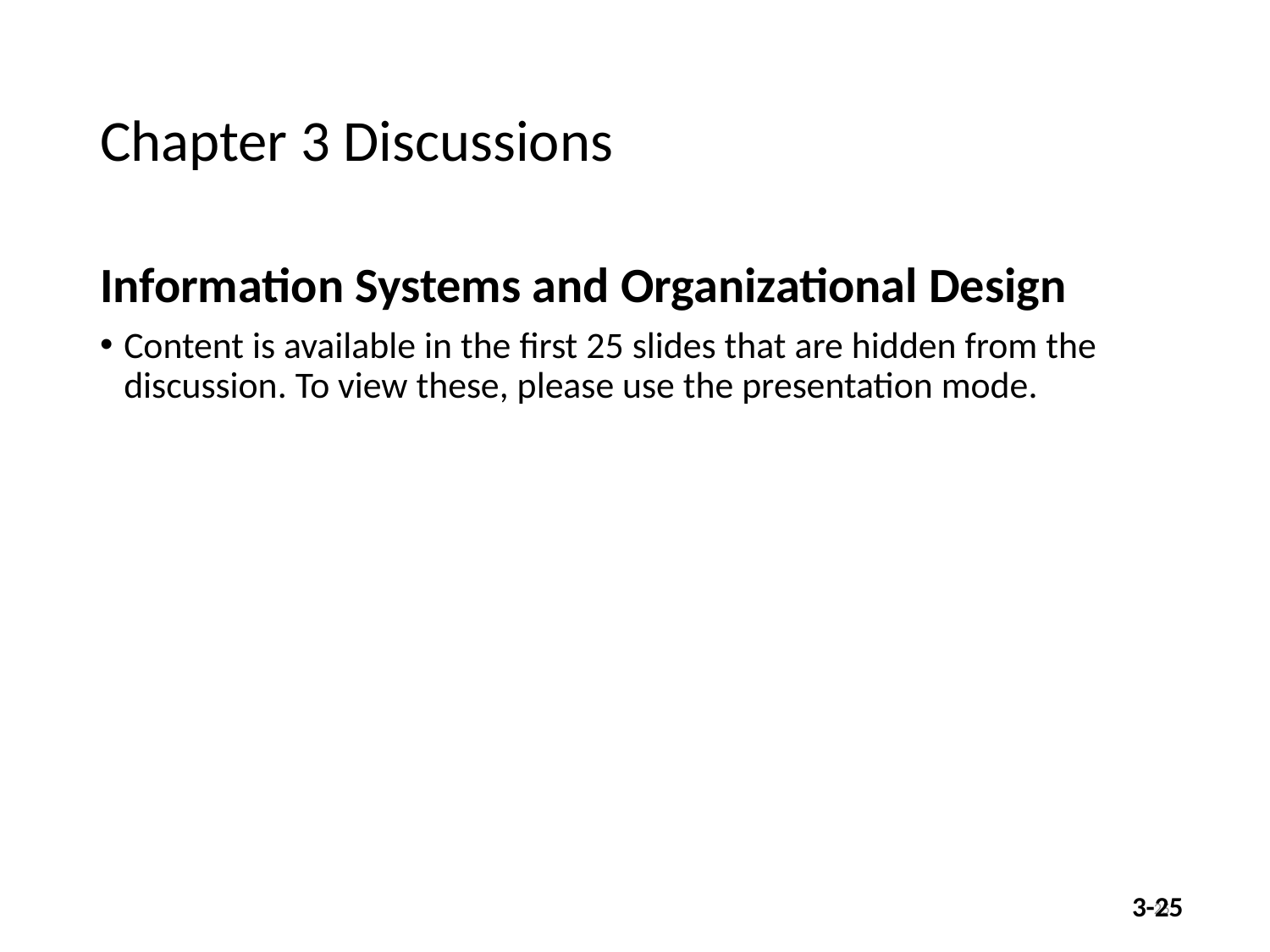

# Chapter 3 Discussions
Information Systems and Organizational Design
Content is available in the first 25 slides that are hidden from the discussion. To view these, please use the presentation mode.
25